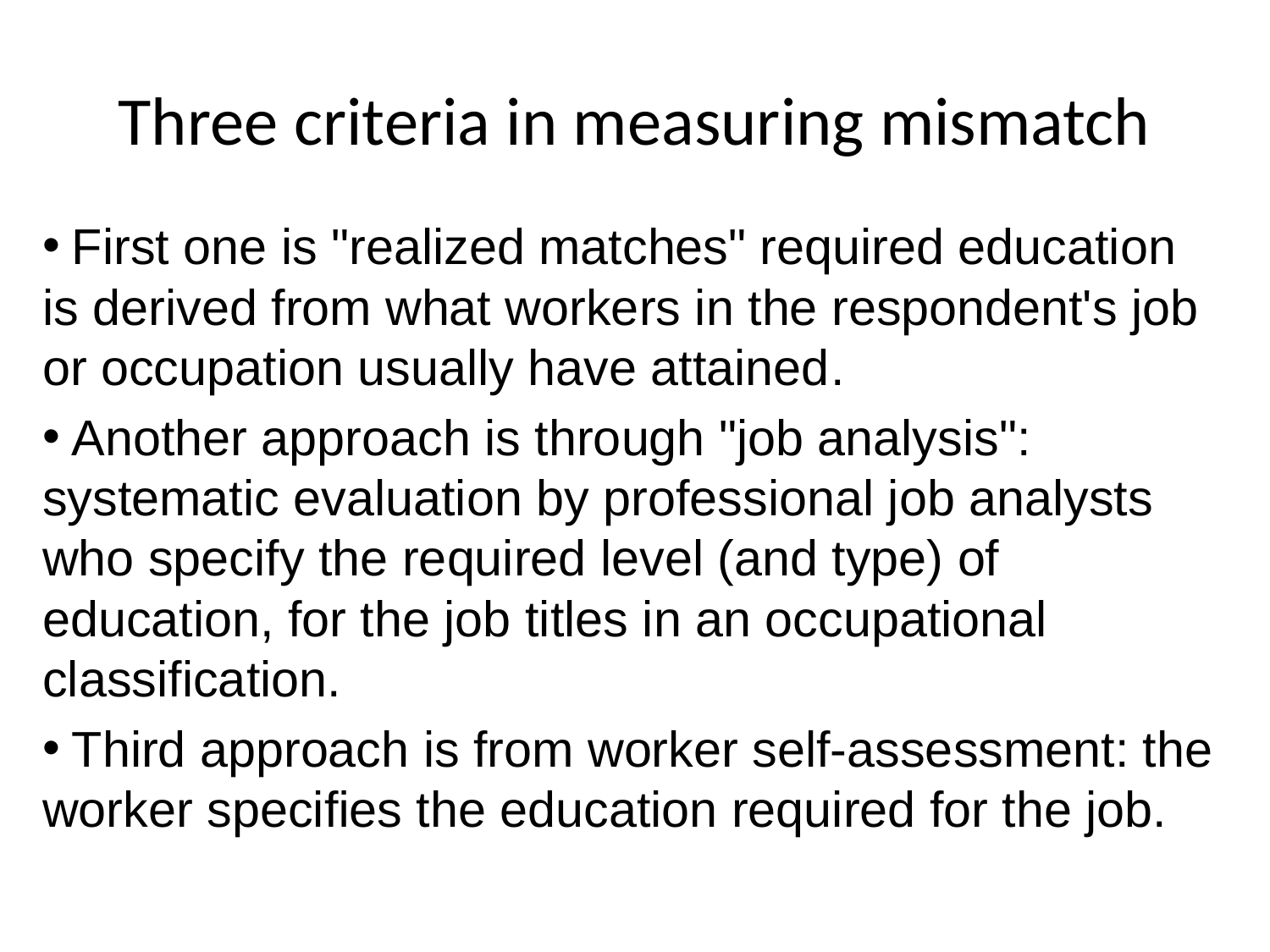

# Three criteria in measuring mismatch
 First one is "realized matches" required education is derived from what workers in the respondent's job or occupation usually have attained.
 Another approach is through "job analysis": systematic evaluation by professional job analysts who specify the required level (and type) of education, for the job titles in an occupational classification.
 Third approach is from worker self-assessment: the worker speciﬁes the education required for the job.